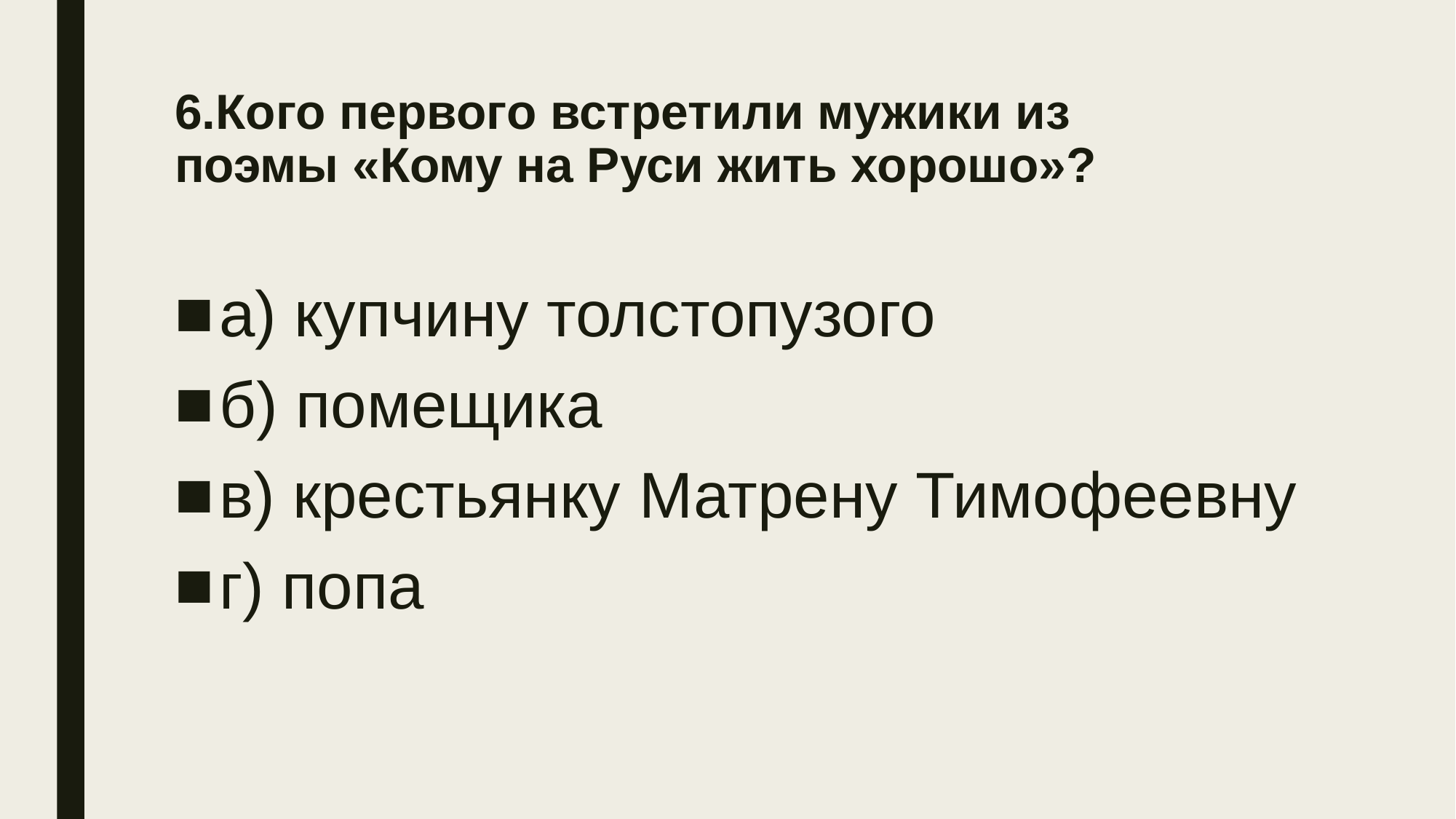

# 6.Кого первого встретили мужики из поэмы «Кому на Руси жить хорошо»?
а) купчину толстопузого
б) помещика
в) крестьянку Матрену Тимофеевну
г) попа